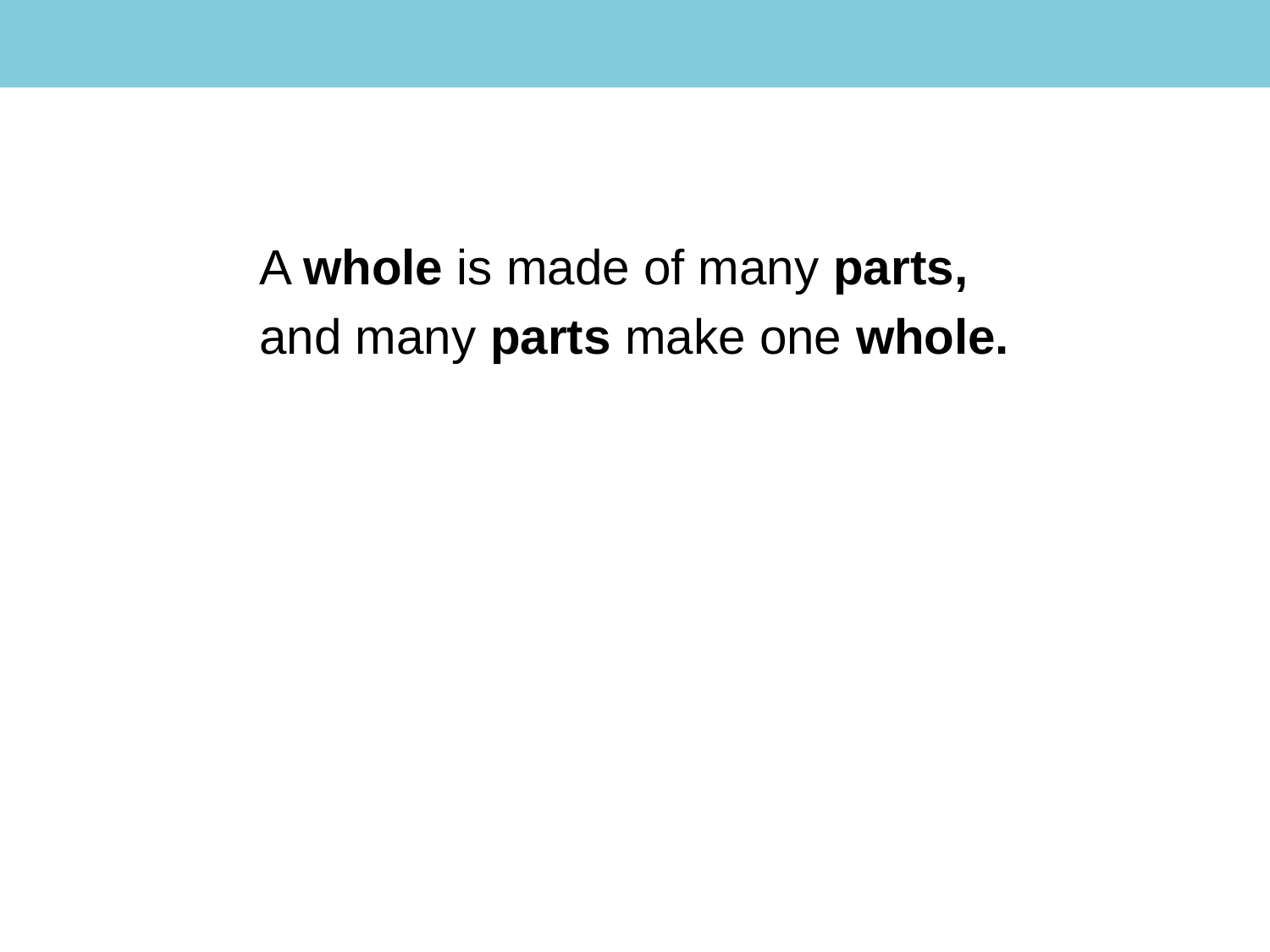

A whole is made of many parts,
and many parts make one whole.